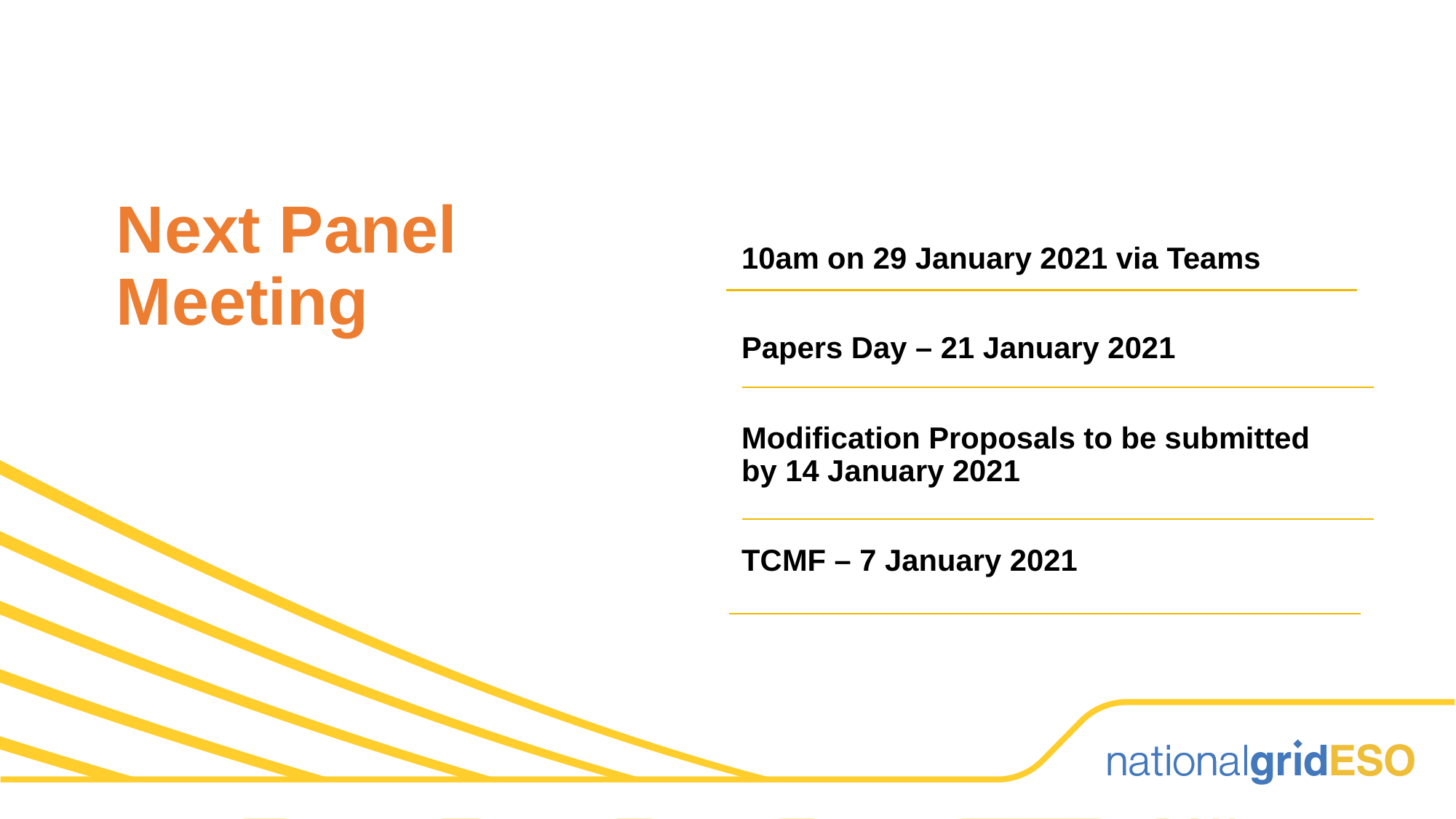

10am on 29 January 2021 via Teams

Papers Day – 21 January 2021

Modification Proposals to be submitted by 14 January 2021

TCMF – 7 January 2021

Next Panel Meeting
# Next Panel Meeting